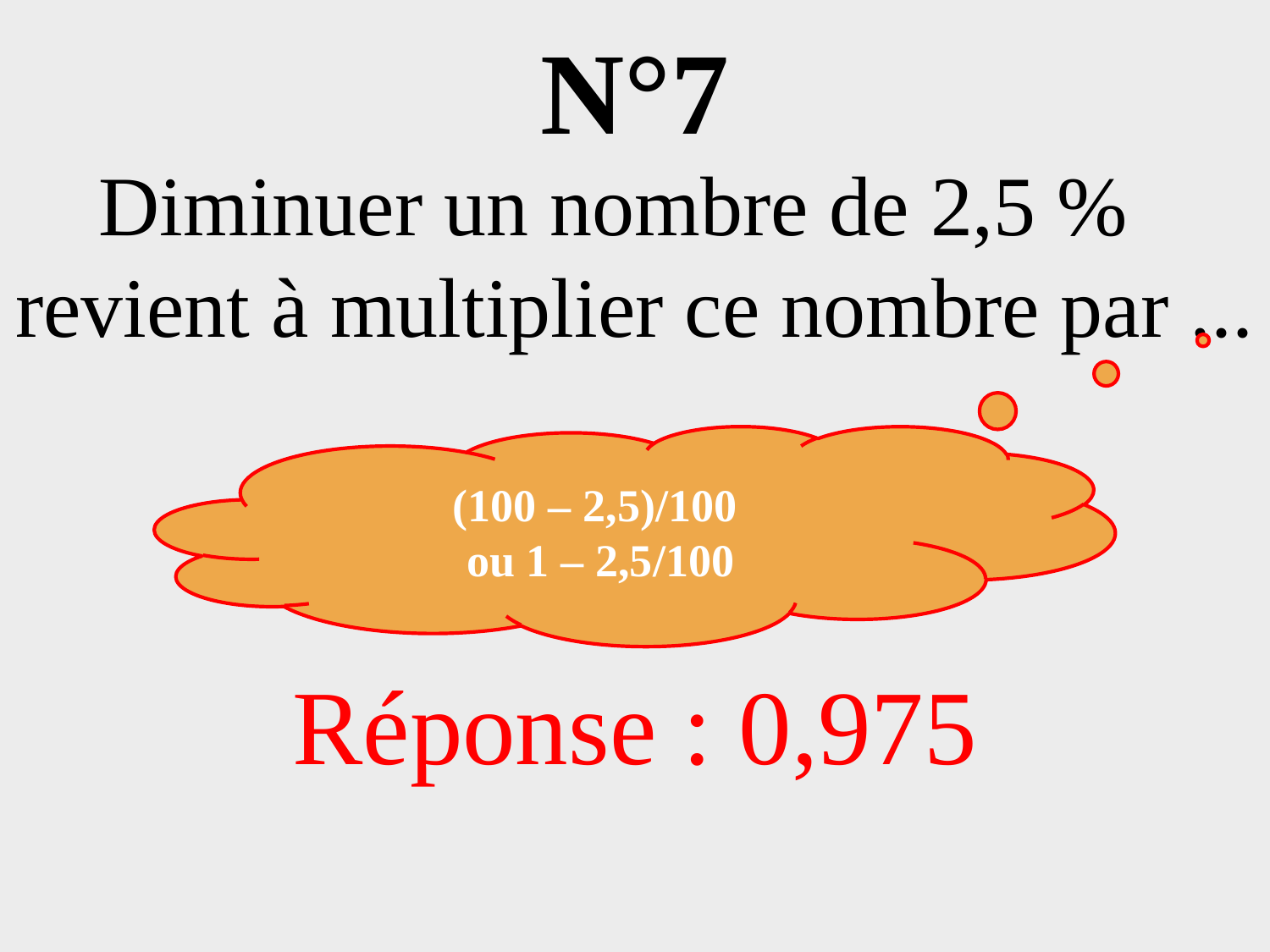

# N°7
Diminuer un nombre de 2,5 %
revient à multiplier ce nombre par ...

Réponse : 0,975

(100 – 2,5)/100
ou 1 – 2,5/100